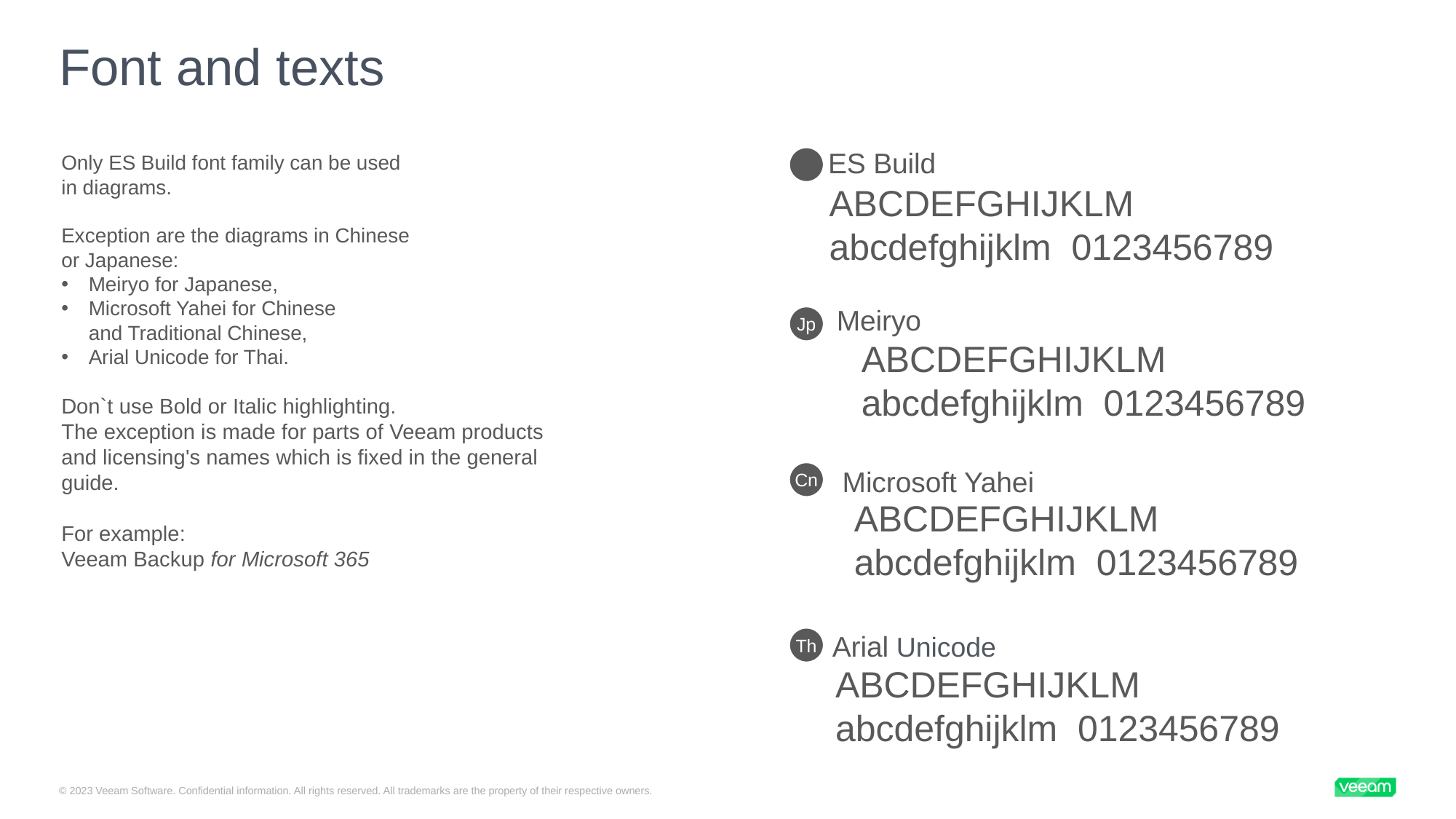

# Font and texts
ES Build
Only ES Build font family can be used
in diagrams.

Exception are the diagrams in Chinese
or Japanese:
Meiryo for Japanese,
Microsoft Yahei for Chinese
and Traditional Chinese,
Arial Unicode for Thai.

Don`t use Bold or Italic highlighting.
The exception is made for parts of Veeam products and licensing's names which is fixed in the general guide.
For example:
Veeam Backup for Microsoft 365

ABCDEFGHIJKLM
abcdefghijklm  0123456789

Meiryo
Jp
ABCDEFGHIJKLM
abcdefghijklm  0123456789

Microsoft Yahei
Cn
ABCDEFGHIJKLM
abcdefghijklm  0123456789

Arial Unicode
Th
ABCDEFGHIJKLM
abcdefghijklm  0123456789